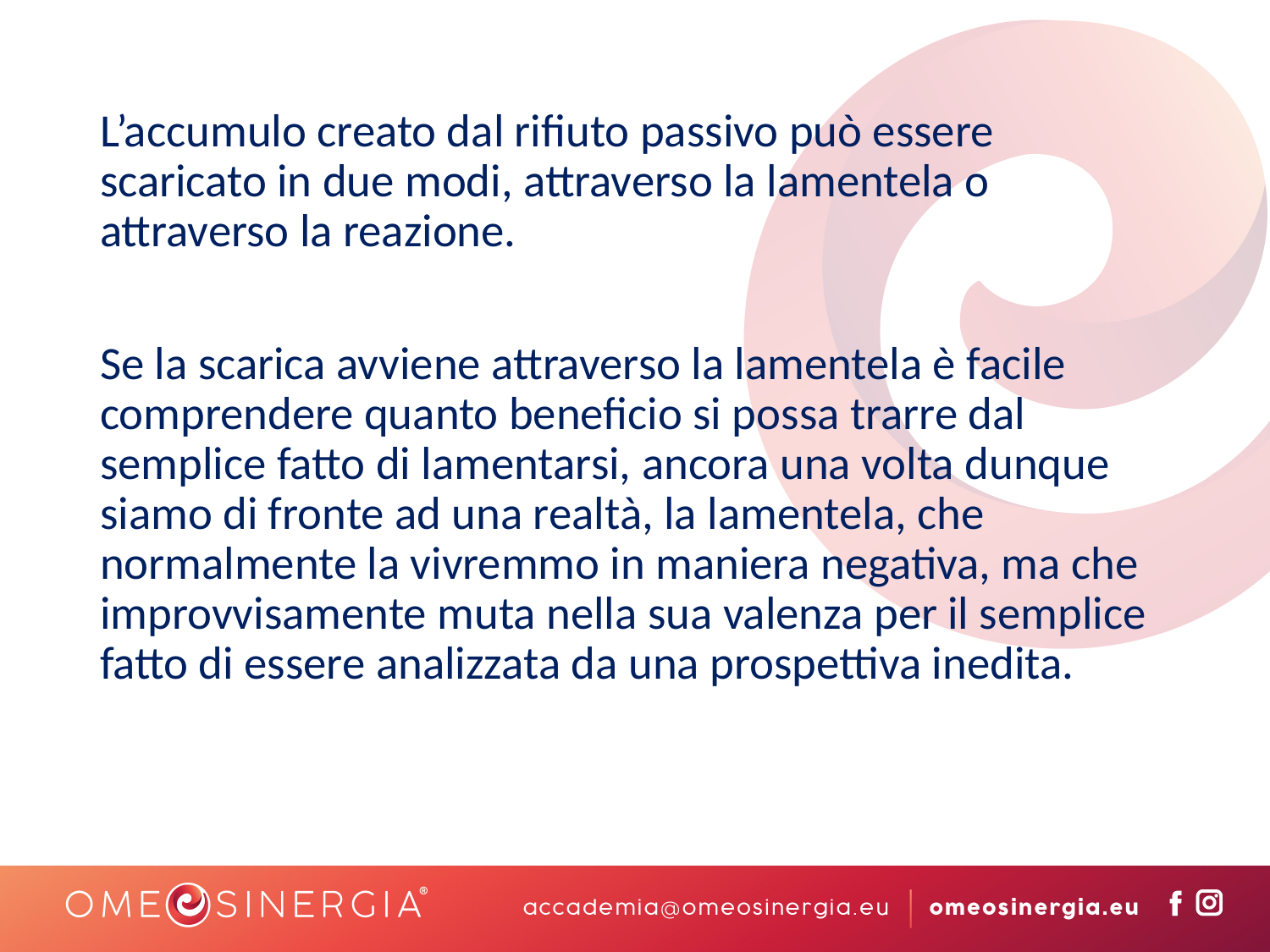

L’accumulo creato dal rifiuto passivo può essere scaricato in due modi, attraverso la lamentela o attraverso la reazione.

Se la scarica avviene attraverso la lamentela è facile comprendere quanto beneficio si possa trarre dal semplice fatto di lamentarsi, ancora una volta dunque siamo di fronte ad una realtà, la lamentela, che normalmente la vivremmo in maniera negativa, ma che improvvisamente muta nella sua valenza per il semplice fatto di essere analizzata da una prospettiva inedita.